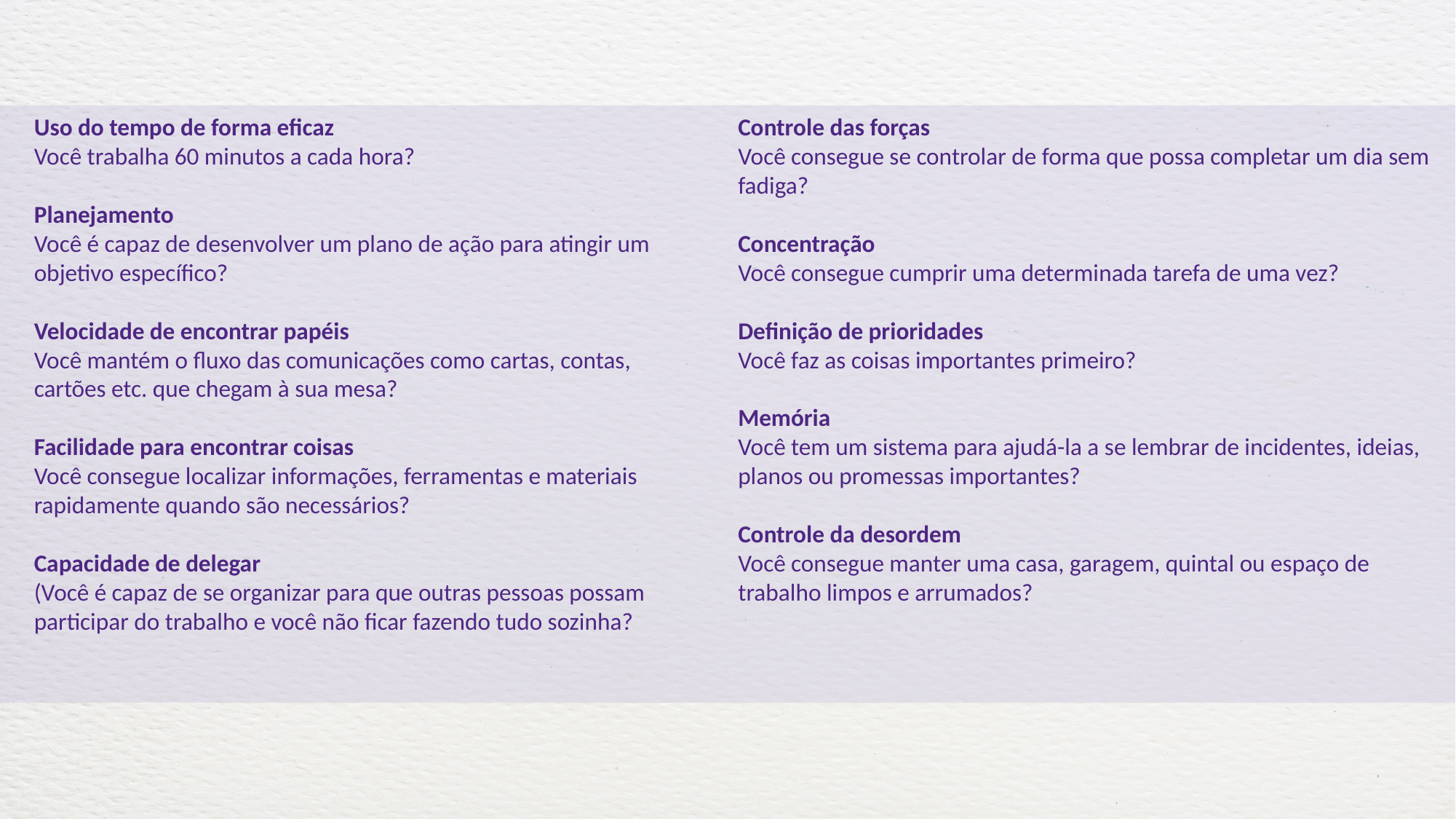

Uso do tempo de forma eficaz
Você trabalha 60 minutos a cada hora?

Planejamento
Você é capaz de desenvolver um plano de ação para atingir um objetivo específico?

Velocidade de encontrar papéis
Você mantém o fluxo das comunicações como cartas, contas, cartões etc. que chegam à sua mesa?

Facilidade para encontrar coisas
Você consegue localizar informações, ferramentas e materiais rapidamente quando são necessários?

Capacidade de delegar
(Você é capaz de se organizar para que outras pessoas possam participar do trabalho e você não ficar fazendo tudo sozinha?
Controle das forças
Você consegue se controlar de forma que possa completar um dia sem fadiga?

Concentração
Você consegue cumprir uma determinada tarefa de uma vez?

Definição de prioridades
Você faz as coisas importantes primeiro?

Memória
Você tem um sistema para ajudá-la a se lembrar de incidentes, ideias, planos ou promessas importantes?

Controle da desordem
Você consegue manter uma casa, garagem, quintal ou espaço de trabalho limpos e arrumados?